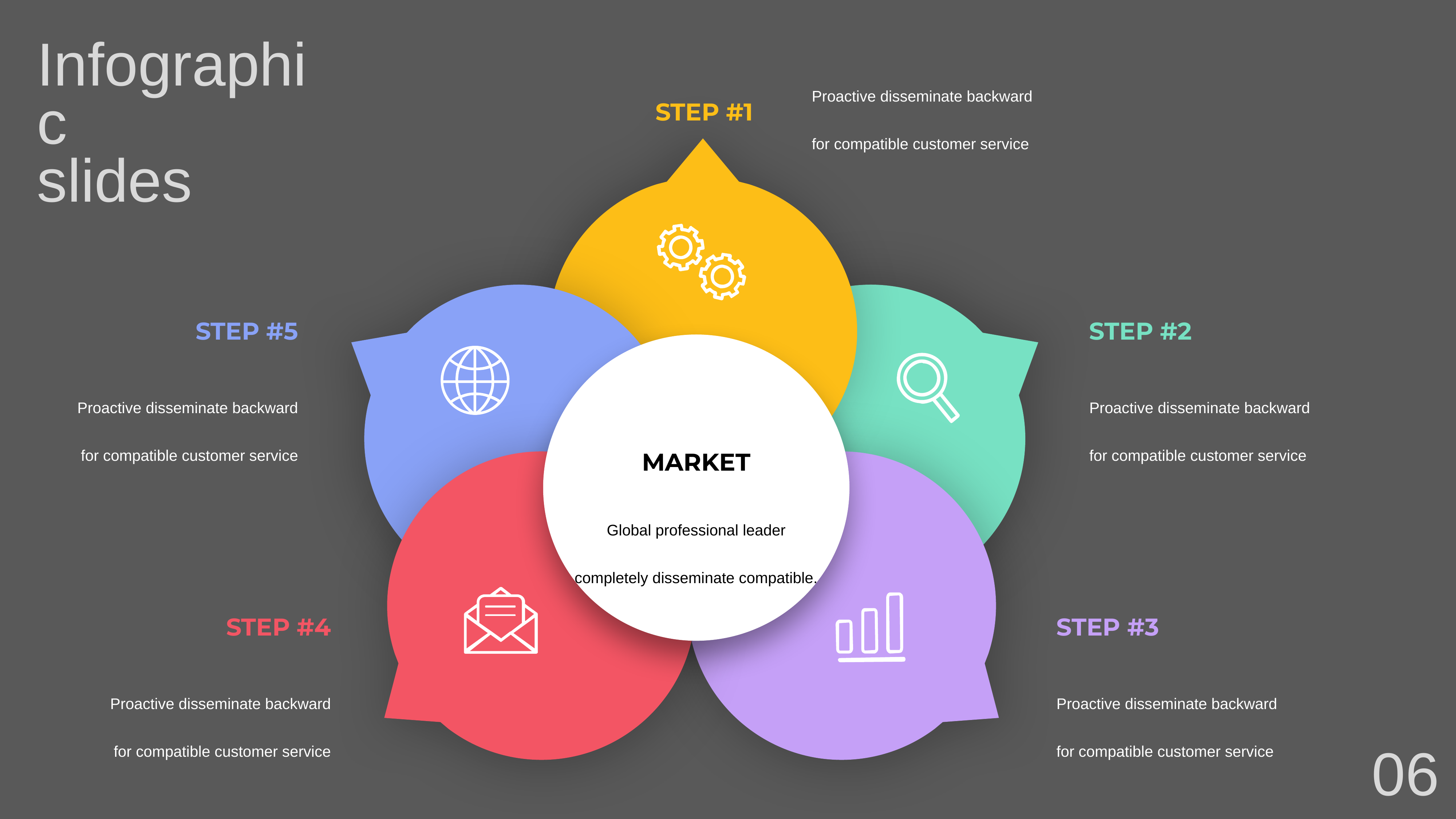

Infographic
slides
STEP #1
Proactive disseminate backward for compatible customer service

STEP #5
Proactive disseminate backward for compatible customer service
STEP #2
Proactive disseminate backward for compatible customer service

MARKET
Global professional leader completely disseminate compatible.

STEP #4
Proactive disseminate backward for compatible customer service
STEP #3
Proactive disseminate backward for compatible customer service

06.